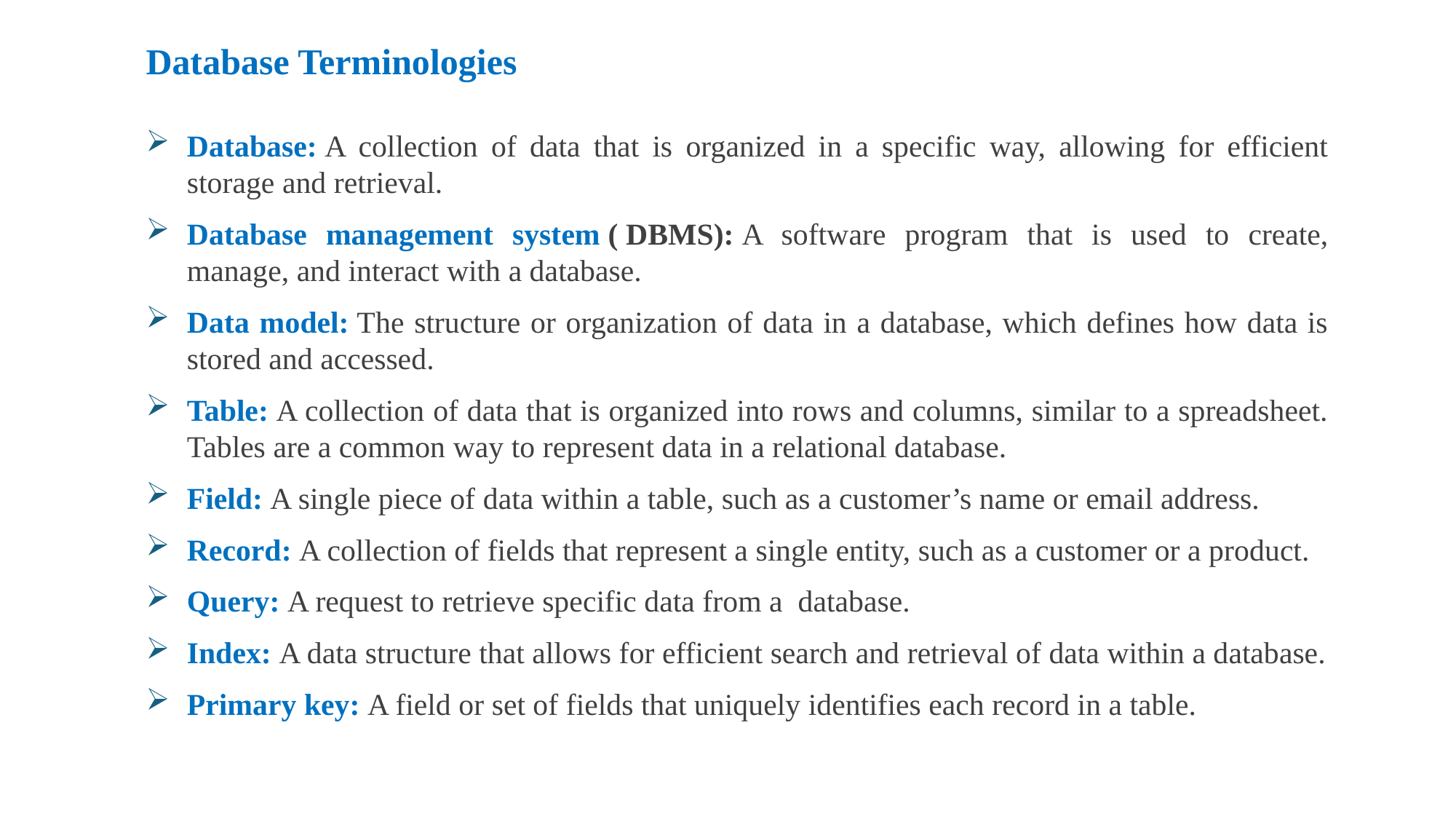

# Database Terminologies
Database: A collection of data that is organized in a specific way, allowing for efficient storage and retrieval.
Database management system ( DBMS): A software program that is used to create, manage, and interact with a database.
Data model: The structure or organization of data in a database, which defines how data is stored and accessed.
Table: A collection of data that is organized into rows and columns, similar to a spreadsheet. Tables are a common way to represent data in a relational database.
Field: A single piece of data within a table, such as a customer’s name or email address.
Record: A collection of fields that represent a single entity, such as a customer or a product.
Query: A request to retrieve specific data from a  database.
Index: A data structure that allows for efficient search and retrieval of data within a database.
Primary key: A field or set of fields that uniquely identifies each record in a table.